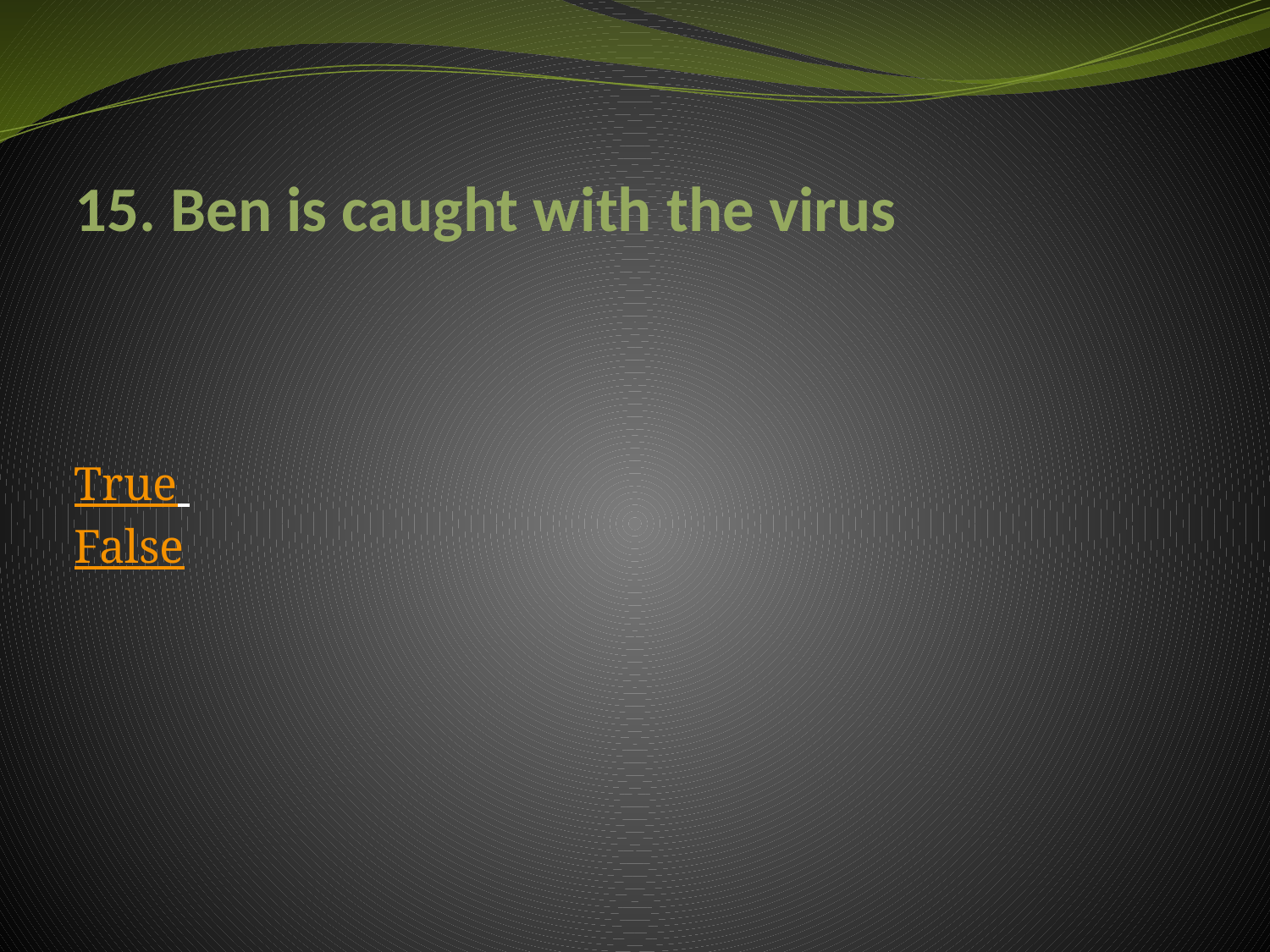

# 15. Ben is caught with the virus
True                                                                            False